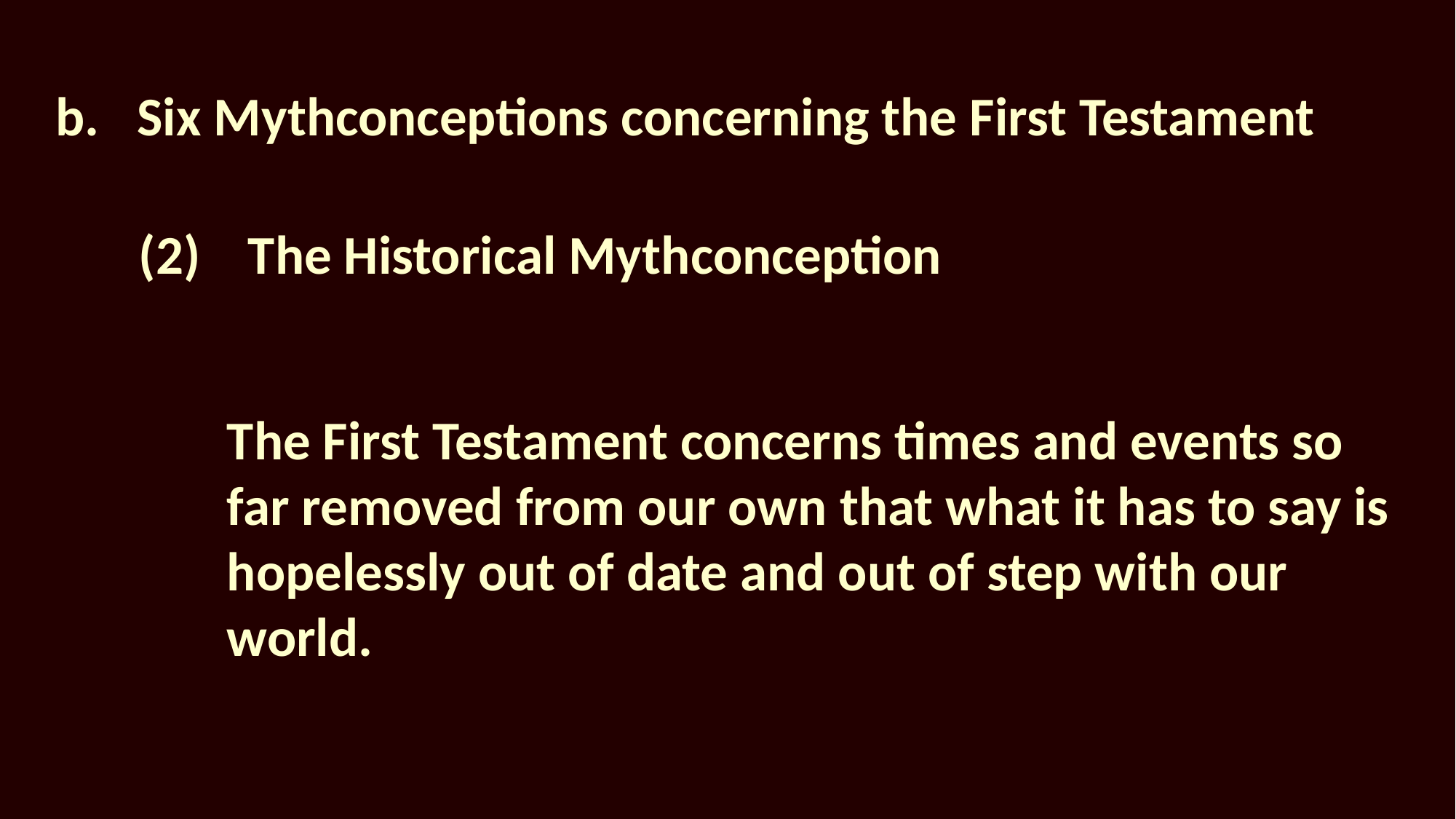

# b.	Six Mythconceptions concerning the First Testament

(2)	The Historical Mythconception

The First Testament concerns times and events so far removed from our own that what it has to say is hopelessly out of date and out of step with our world.